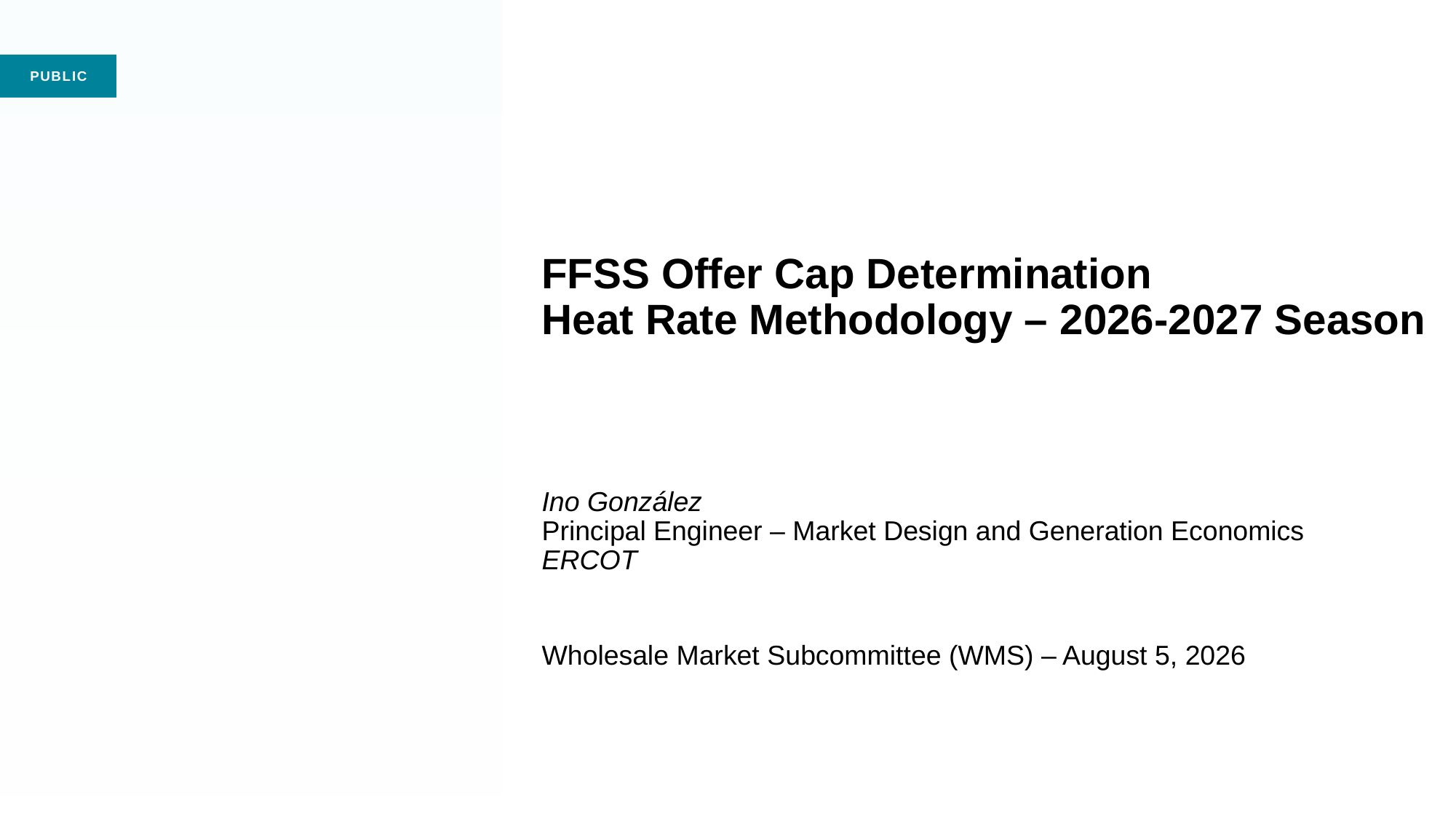

# FFSS Offer Cap Determination Heat Rate Methodology – 2026-2027 Season Ino González Principal Engineer – Market Design and Generation Economics ERCOT Wholesale Market Subcommittee (WMS) – August 5, 2026